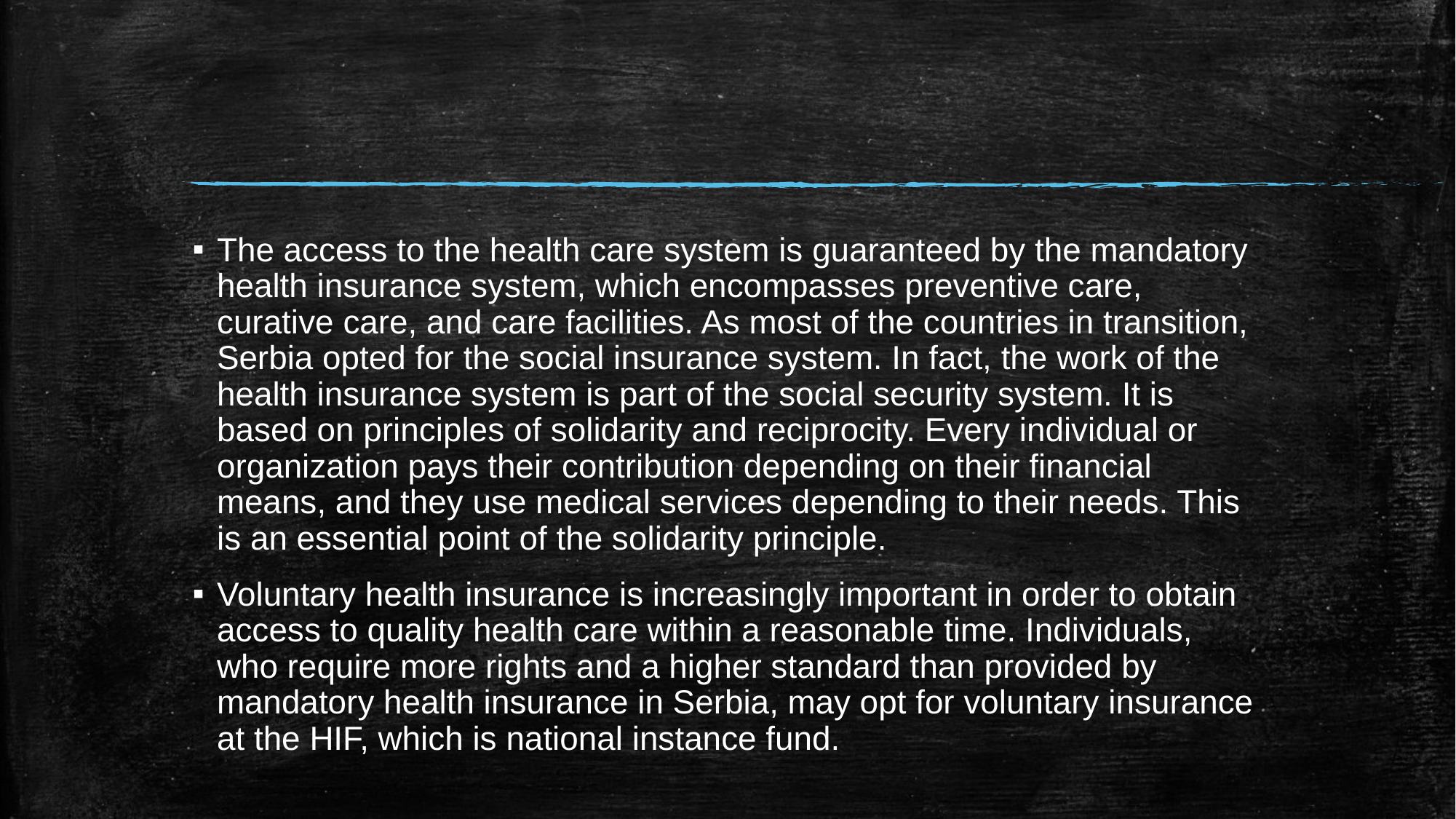

#
The access to the health care system is guaranteed by the mandatory health insurance system, which encompasses preventive care, curative care, and care facilities. As most of the countries in transition, Serbia opted for the social insurance system. In fact, the work of the health insurance system is part of the social security system. It is based on principles of solidarity and reciprocity. Every individual or organization pays their contribution depending on their ﬁnancial means, and they use medical services depending to their needs. This is an essential point of the solidarity principle.
Voluntary health insurance is increasingly important in order to obtain access to quality health care within a reasonable time. Individuals, who require more rights and a higher standard than provided by mandatory health insurance in Serbia, may opt for voluntary insurance at the HIF, which is national instance fund.